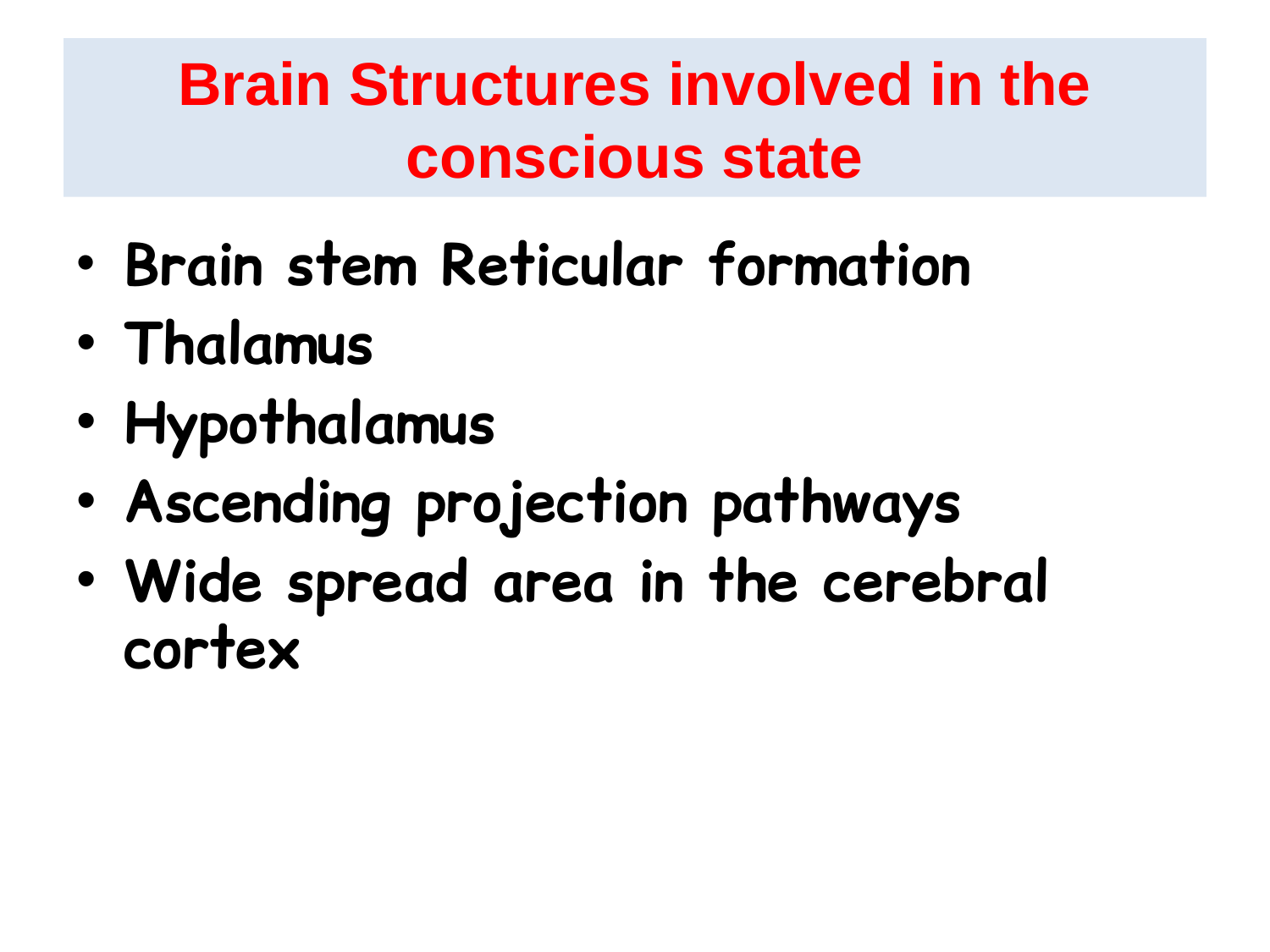

# Brain Structures involved in the conscious state
Brain stem Reticular formation
Thalamus
Hypothalamus
Ascending projection pathways
Wide spread area in the cerebral cortex